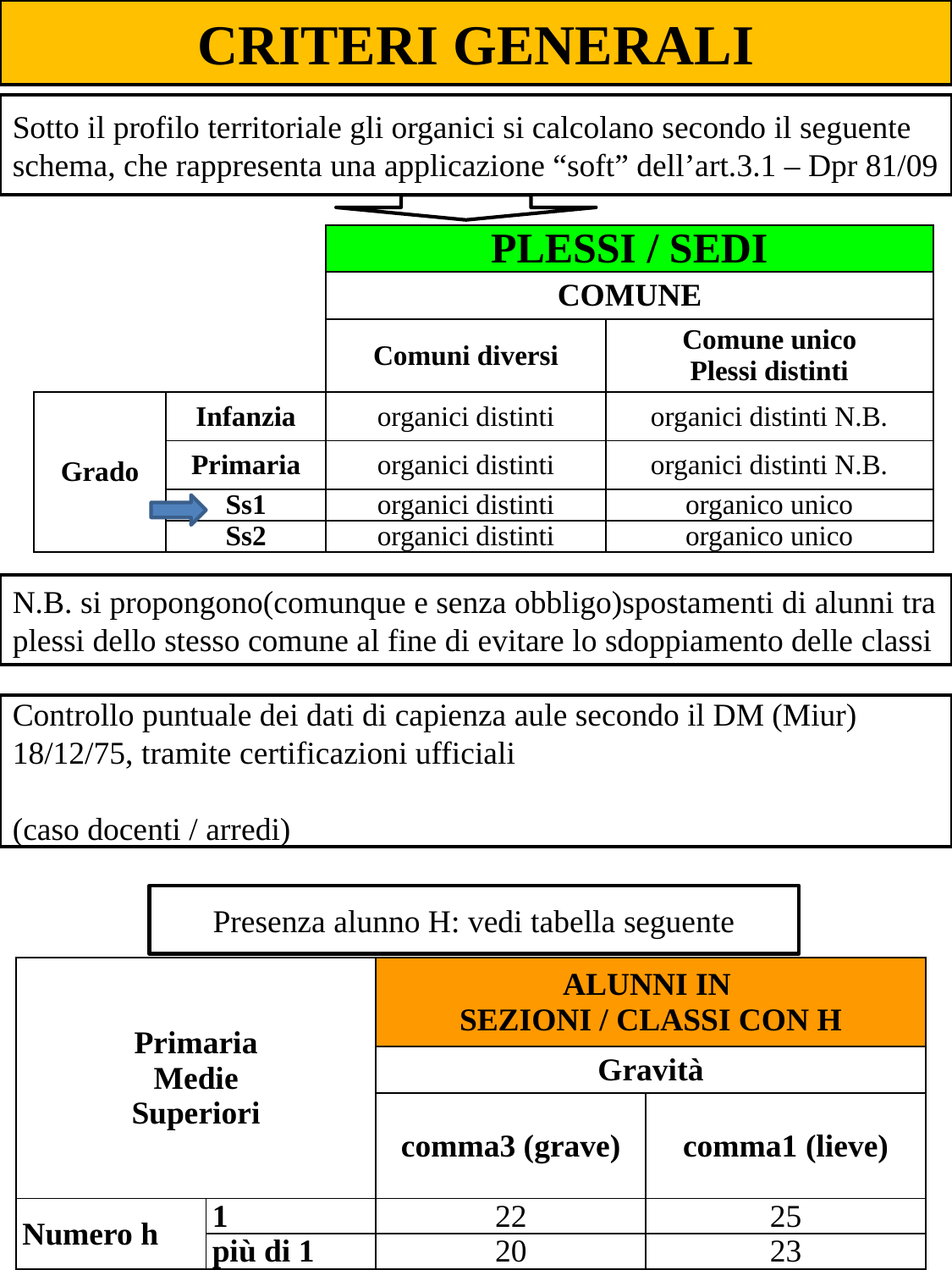

CRITERI GENERALI
Sotto il profilo territoriale gli organici si calcolano secondo il seguente schema, che rappresenta una applicazione “soft” dell’art.3.1 – Dpr 81/09

|  |  | PLESSI / SEDI |  |
| --- | --- | --- | --- |
|  |  | COMUNE |  |
|  |  | Comuni diversi | Comune unico Plessi distinti |
| Grado | Infanzia | organici distinti | organici distinti N.B. |
|  | Primaria | organici distinti | organici distinti N.B. |
|  | Ss1 | organici distinti | organico unico |
|  | Ss2 | organici distinti | organico unico |

N.B. si propongono(comunque e senza obbligo)spostamenti di alunni tra plessi dello stesso comune al fine di evitare lo sdoppiamento delle classi
Controllo puntuale dei dati di capienza aule secondo il DM (Miur) 18/12/75, tramite certificazioni ufficiali

(caso docenti / arredi)
Presenza alunno H: vedi tabella seguente
| Primaria Medie Superiori |  | ALUNNI IN SEZIONI / CLASSI CON H |  |
| --- | --- | --- | --- |
|  |  | Gravità |  |
|  |  | comma3 (grave) | comma1 (lieve) |
| Numero h | 1 | 22 | 25 |
|  | più di 1 | 20 | 23 |